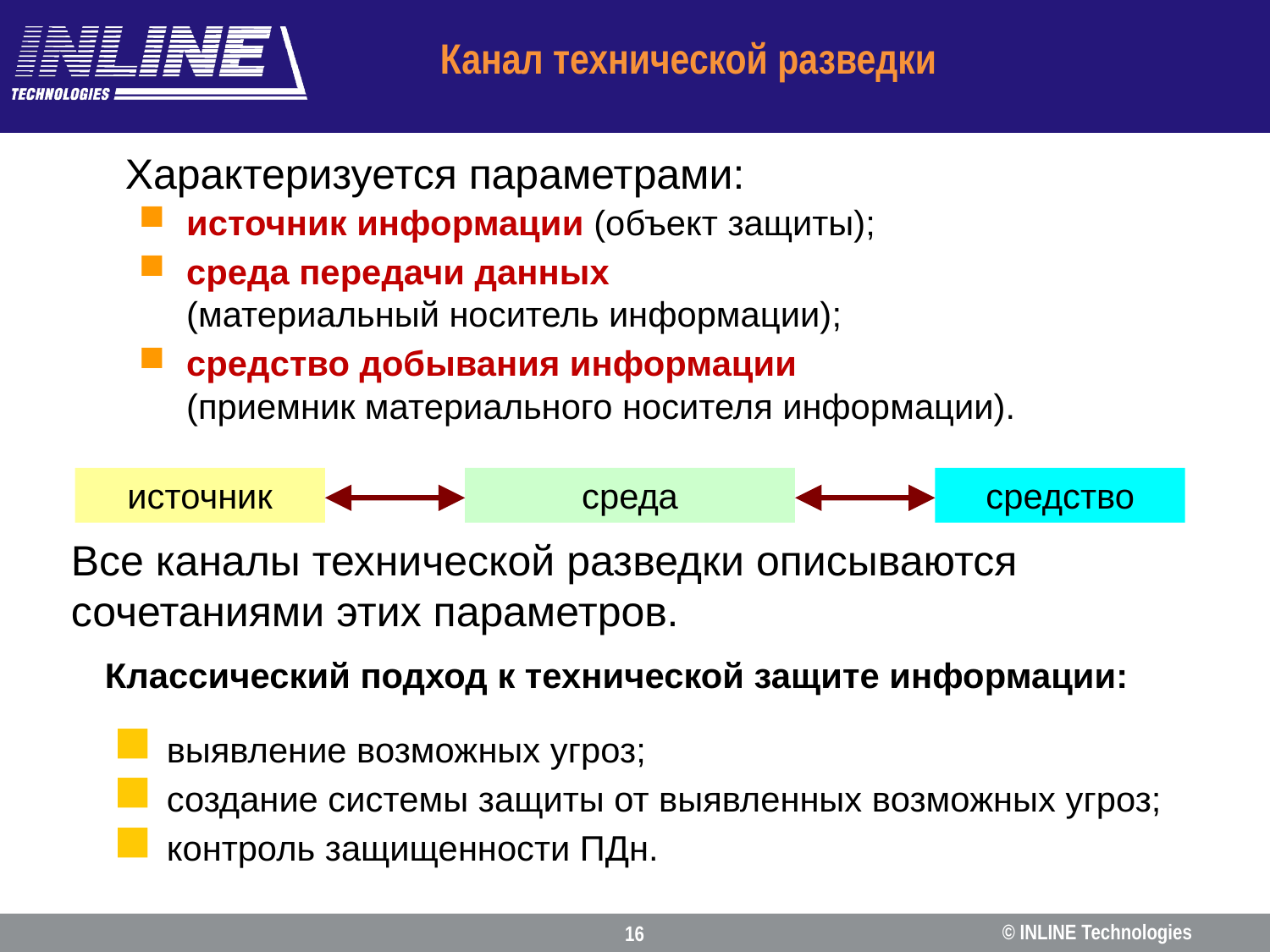

# Канал технической разведки
Характеризуется параметрами:
источник информации (объект защиты);
среда передачи данных
(материальный носитель информации);
средcтво добывания информации
(приемник материального носителя информации).
источник
среда
средство

Все каналы технической разведки описываются сочетаниями этих параметров.
Классический подход к технической защите информации:
выявление возможных угроз;
создание системы защиты от выявленных возможных угроз;
контроль защищенности ПДн.
16
16
© INLINE Technologies
16